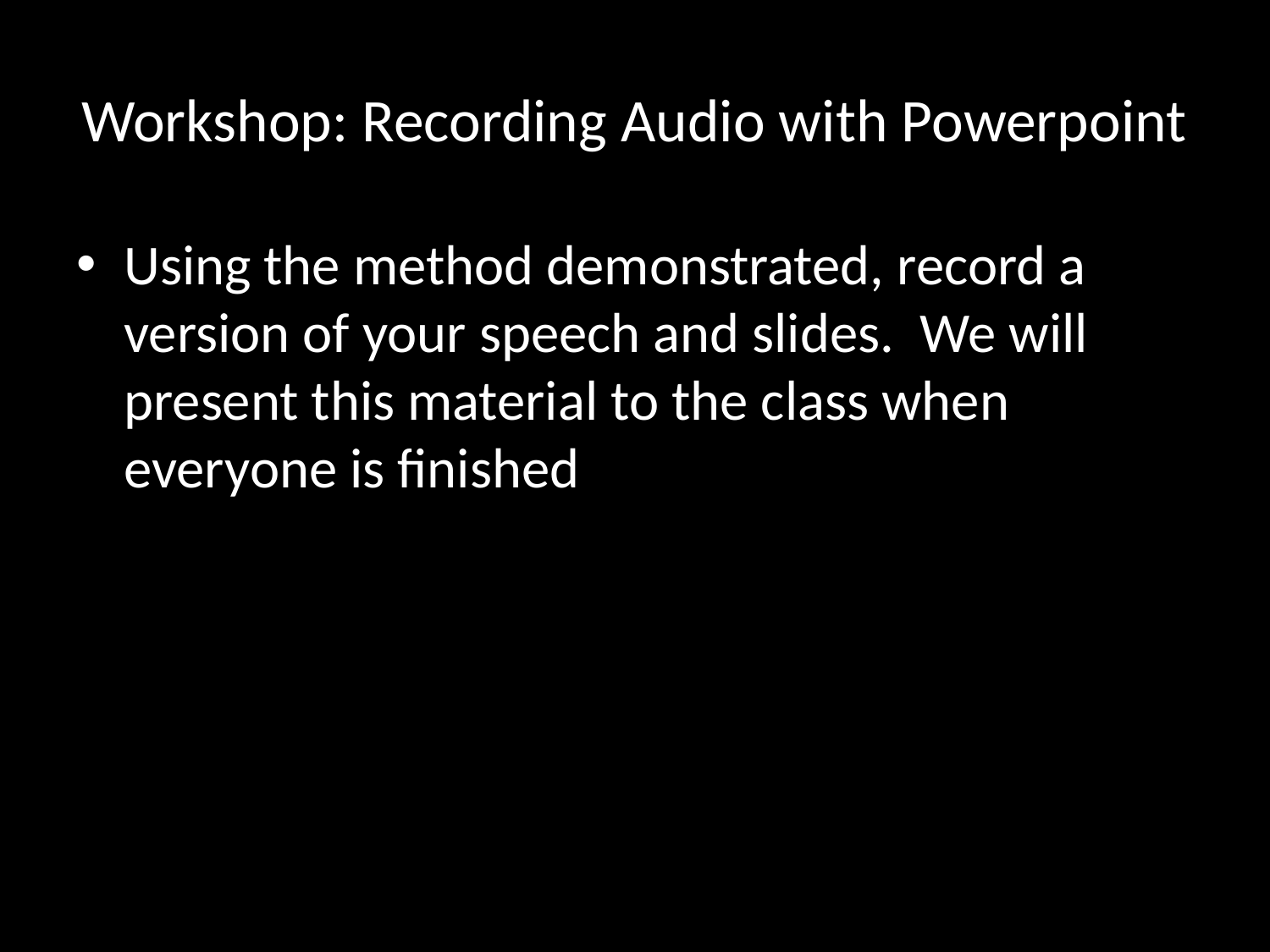

# Workshop: Recording Audio with Powerpoint
Using the method demonstrated, record a version of your speech and slides.  We will present this material to the class when everyone is finished